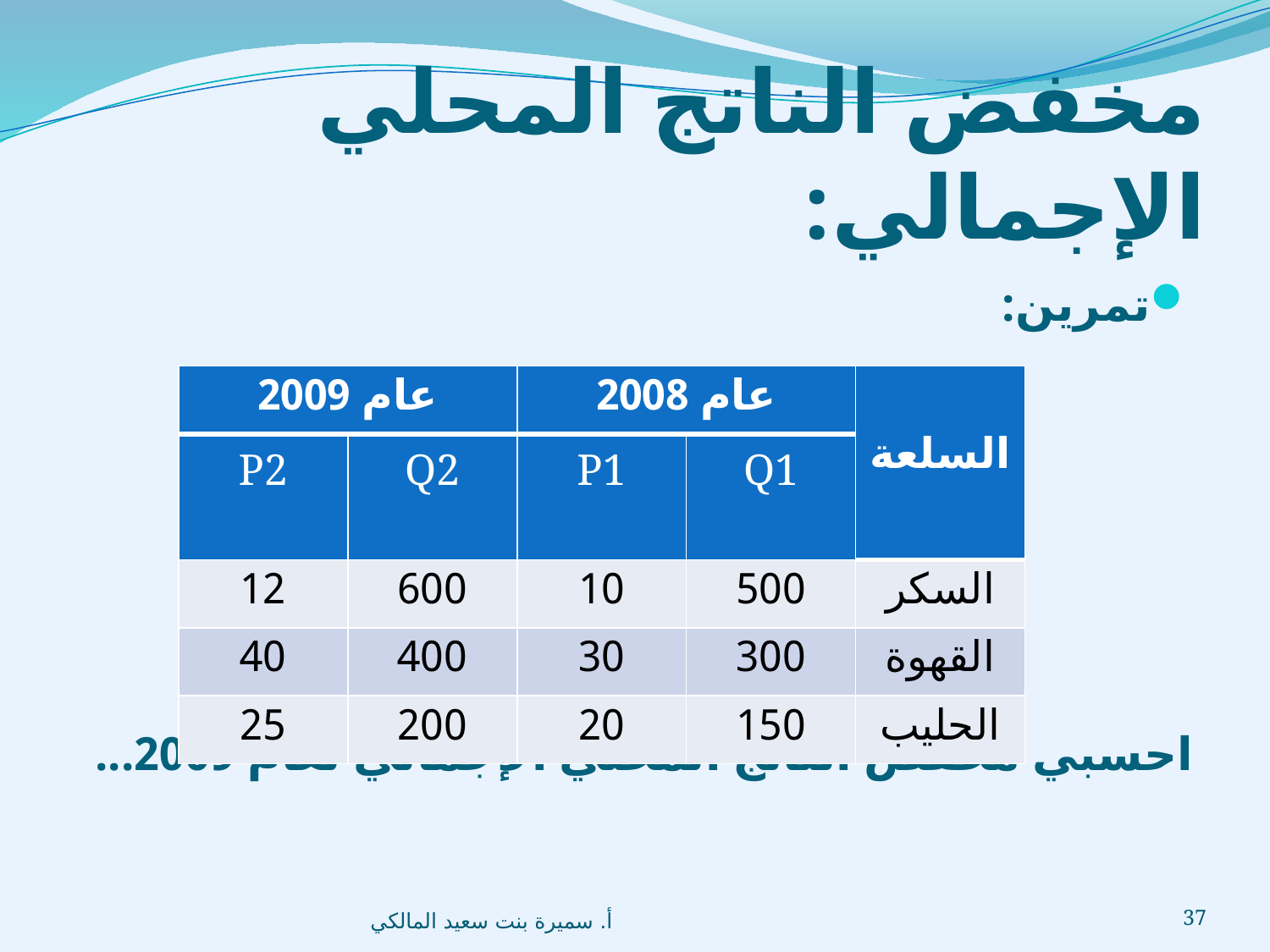

# مخفض الناتج المحلي الإجمالي:
تمرين:

احسبي مخفض الناتج المحلي الإجمالي لعام 2009...

| عام 2009 |  | عام 2008 |  | السلعة |
| --- | --- | --- | --- | --- |
| P2 | Q2 | P1 | Q1 |  |
| 12 | 600 | 10 | 500 | السكر |
| 40 | 400 | 30 | 300 | القهوة |
| 25 | 200 | 20 | 150 | الحليب |
أ. سميرة بنت سعيد المالكي
37